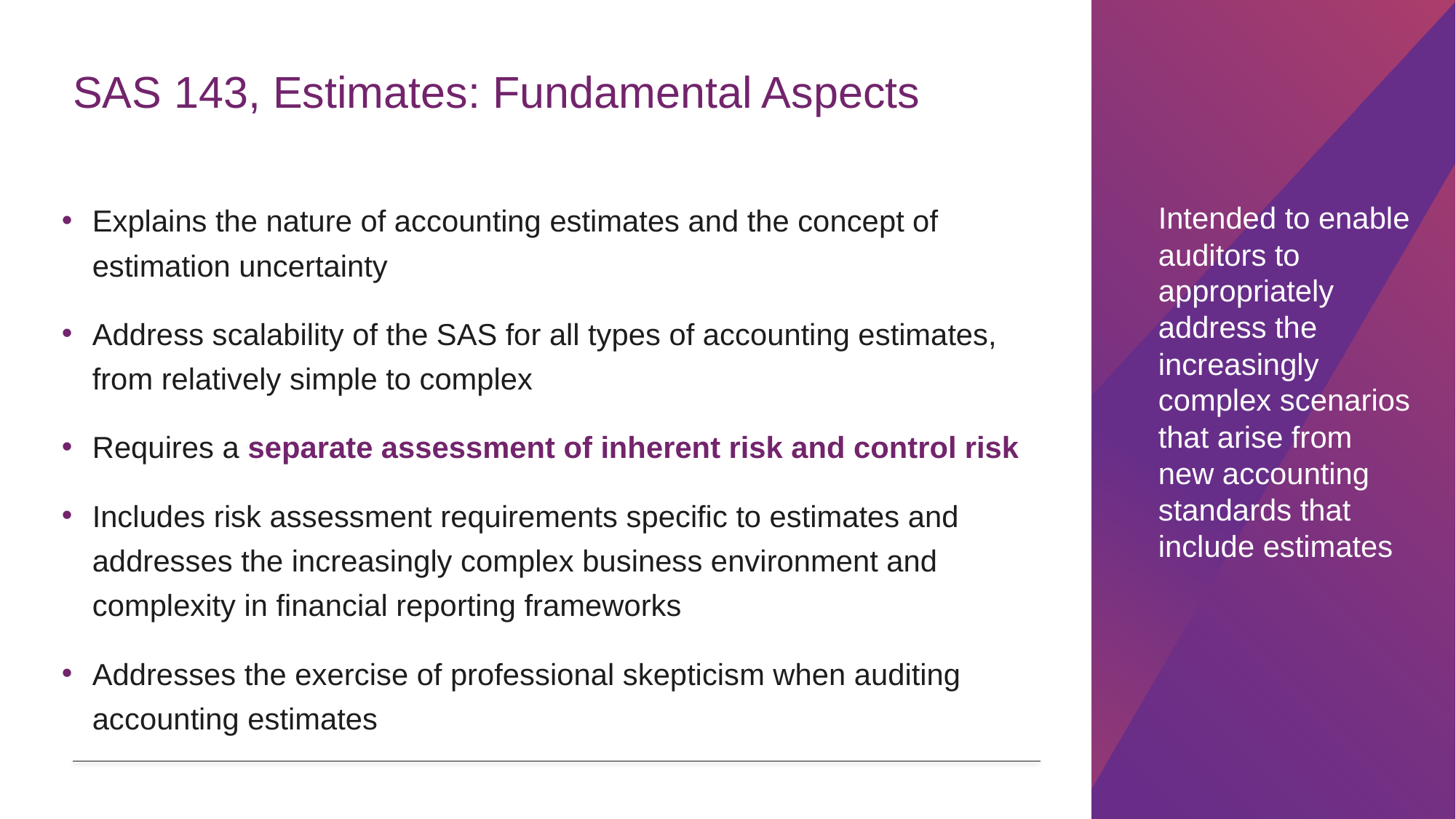

# SAS 143, Estimates: Fundamental Aspects
Explains the nature of accounting estimates and the concept of estimation uncertainty
Address scalability of the SAS for all types of accounting estimates, from relatively simple to complex
Requires a separate assessment of inherent risk and control risk
Includes risk assessment requirements specific to estimates and addresses the increasingly complex business environment and complexity in financial reporting frameworks
Addresses the exercise of professional skepticism when auditing accounting estimates

Intended to enable auditors to appropriately address the increasingly complex scenarios that arise from new accounting standards that include estimates